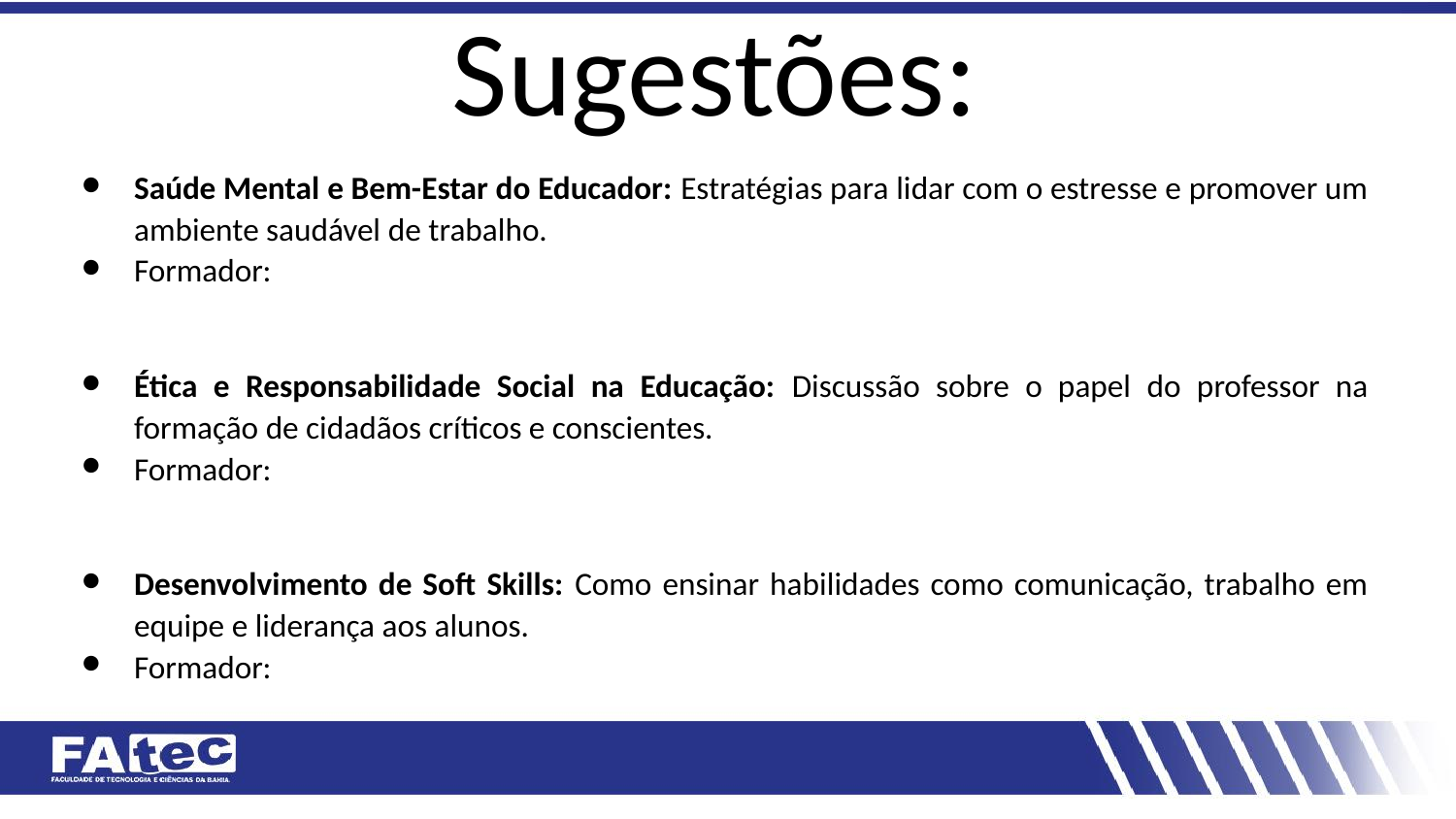

# Sugestões:
Saúde Mental e Bem-Estar do Educador: Estratégias para lidar com o estresse e promover um ambiente saudável de trabalho.
Formador:

Ética e Responsabilidade Social na Educação: Discussão sobre o papel do professor na formação de cidadãos críticos e conscientes.
Formador:

Desenvolvimento de Soft Skills: Como ensinar habilidades como comunicação, trabalho em equipe e liderança aos alunos.
Formador: